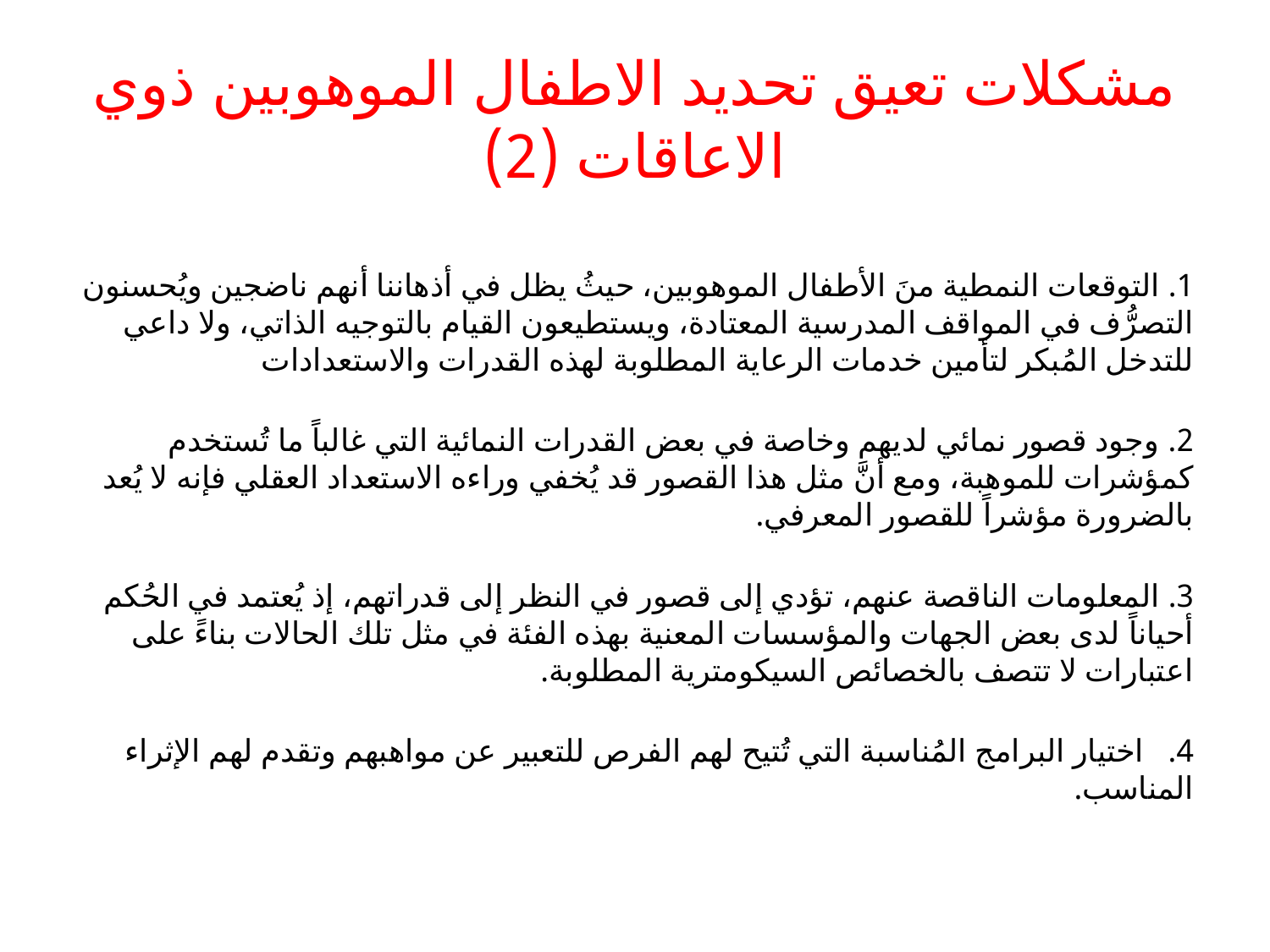

# مشكلات تعيق تحديد الاطفال الموهوبين ذوي الاعاقات (2)
1. التوقعات النمطية منَ الأطفال الموهوبين، حيثُ يظل في أذهاننا أنهم ناضجين ويُحسنون التصرُّف في المواقف المدرسية المعتادة، ويستطيعون القيام بالتوجيه الذاتي، ولا داعي للتدخل المُبكر لتأمين خدمات الرعاية المطلوبة لهذه القدرات والاستعدادات
2. وجود قصور نمائي لديهم وخاصة في بعض القدرات النمائية التي غالباً ما تُستخدم كمؤشرات للموهبة، ومع أنَّ مثل هذا القصور قد يُخفي وراءه الاستعداد العقلي فإنه لا يُعد بالضرورة مؤشراً للقصور المعرفي.
3. المعلومات الناقصة عنهم، تؤدي إلى قصور في النظر إلى قدراتهم، إذ يُعتمد في الحُكم أحياناً لدى بعض الجهات والمؤسسات المعنية بهذه الفئة في مثل تلك الحالات بناءً على اعتبارات لا تتصف بالخصائص السيكومترية المطلوبة.
4.   اختيار البرامج المُناسبة التي تُتيح لهم الفرص للتعبير عن مواهبهم وتقدم لهم الإثراء المناسب.